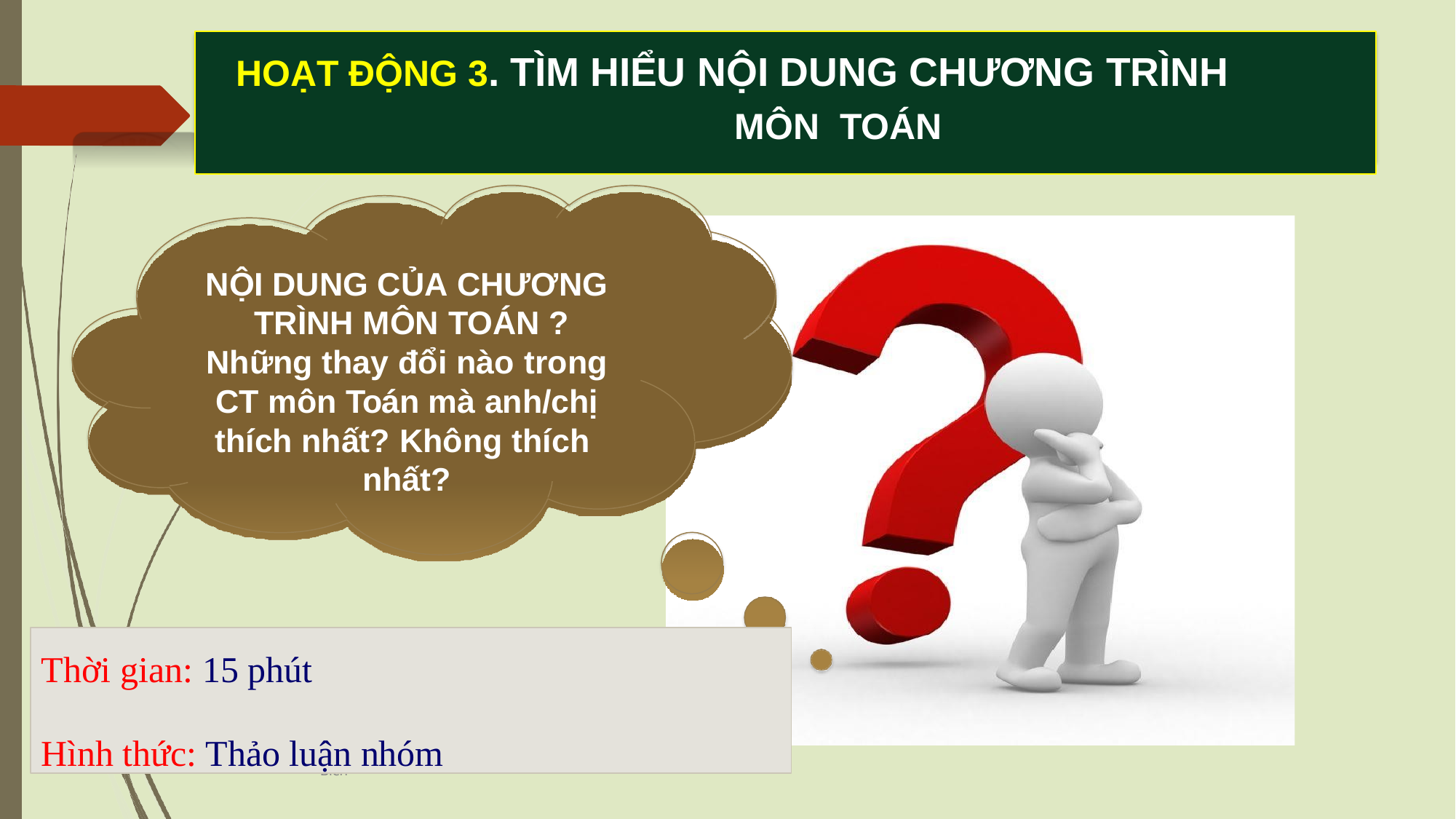

# HOẠT ĐỘNG 3. TÌM HIỂU NỘI DUNG CHƯƠNG TRÌNH	MÔN  TOÁN

NỘI DUNG CỦA CHƯƠNG  TRÌNH MÔN TOÁN ?
Những thay đổi nào trong  CT môn Toán mà anh/chị  thích nhất? Không thích  nhất?

Thời gian: 15 phút

Hình thức: Thảo luận nhóm

LTT Hương, TN Bích